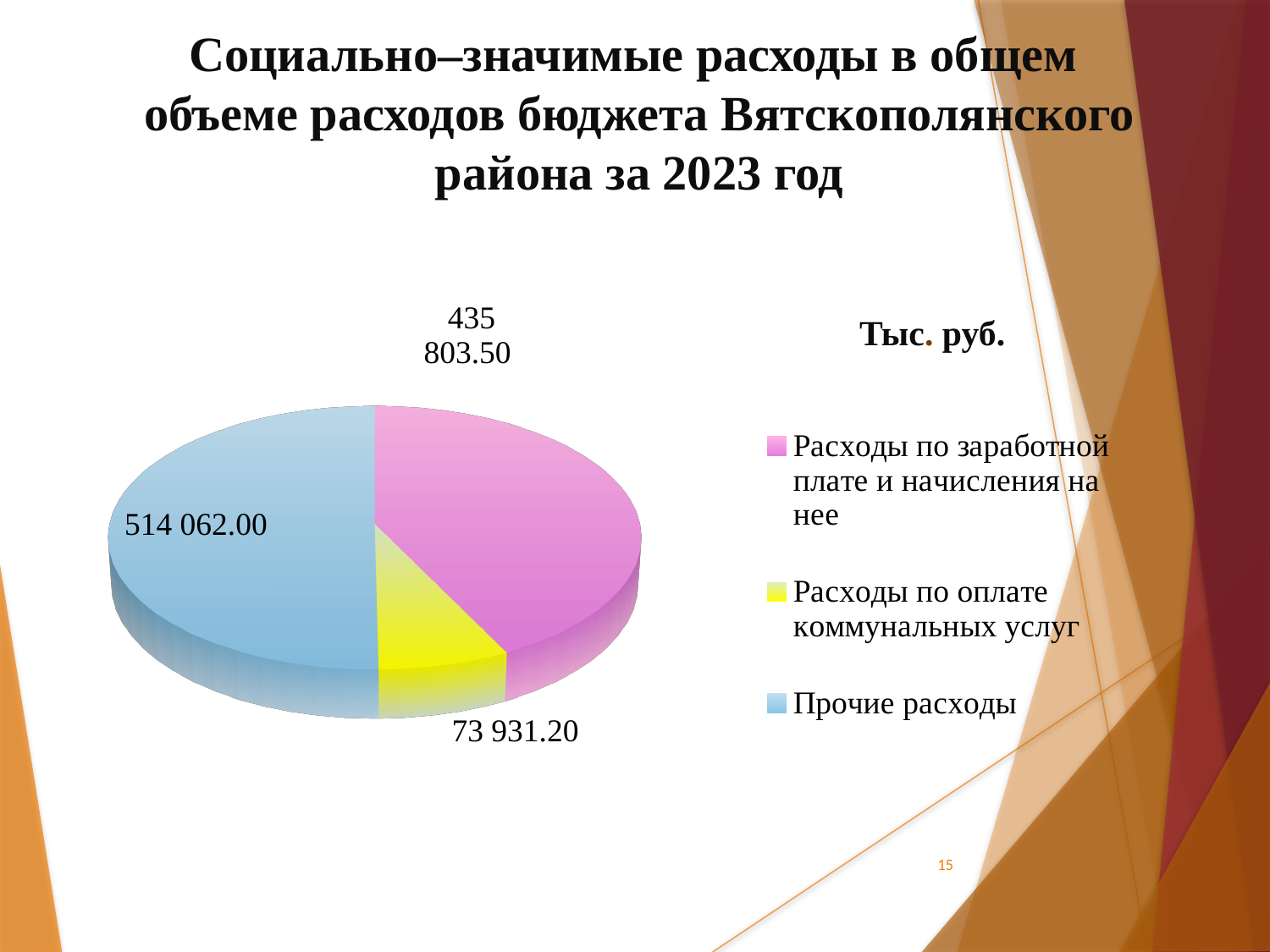

# Социально–значимые расходы в общем объеме расходов бюджета Вятскополянского района за 2023 год

[unsupported chart]

Тыс. руб.
15